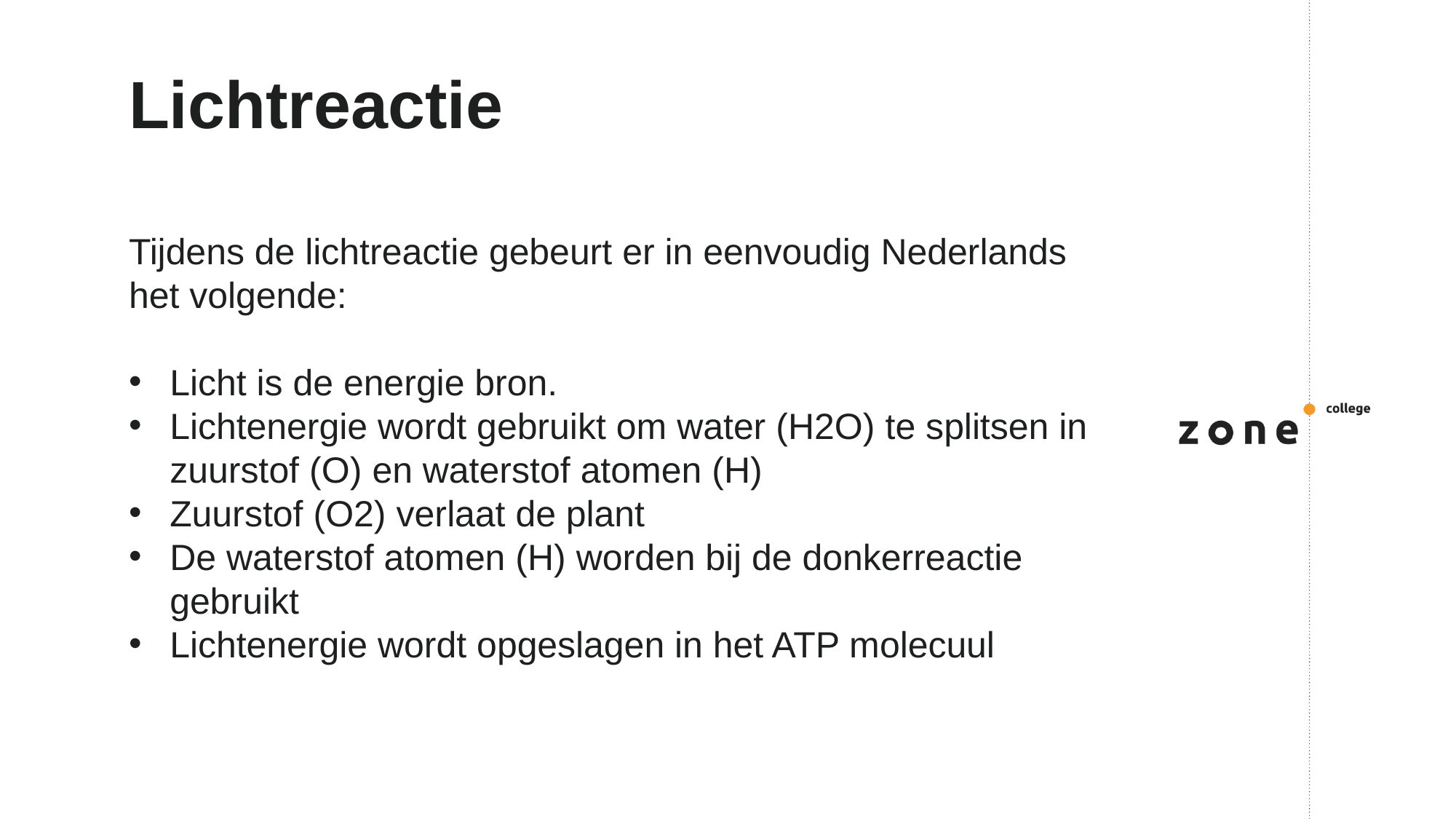

# Lichtreactie
Tijdens de lichtreactie gebeurt er in eenvoudig Nederlands het volgende:

Licht is de energie bron.
Lichtenergie wordt gebruikt om water (H2O) te splitsen in zuurstof (O) en waterstof atomen (H)
Zuurstof (O2) verlaat de plant
De waterstof atomen (H) worden bij de donkerreactie gebruikt
Lichtenergie wordt opgeslagen in het ATP molecuul